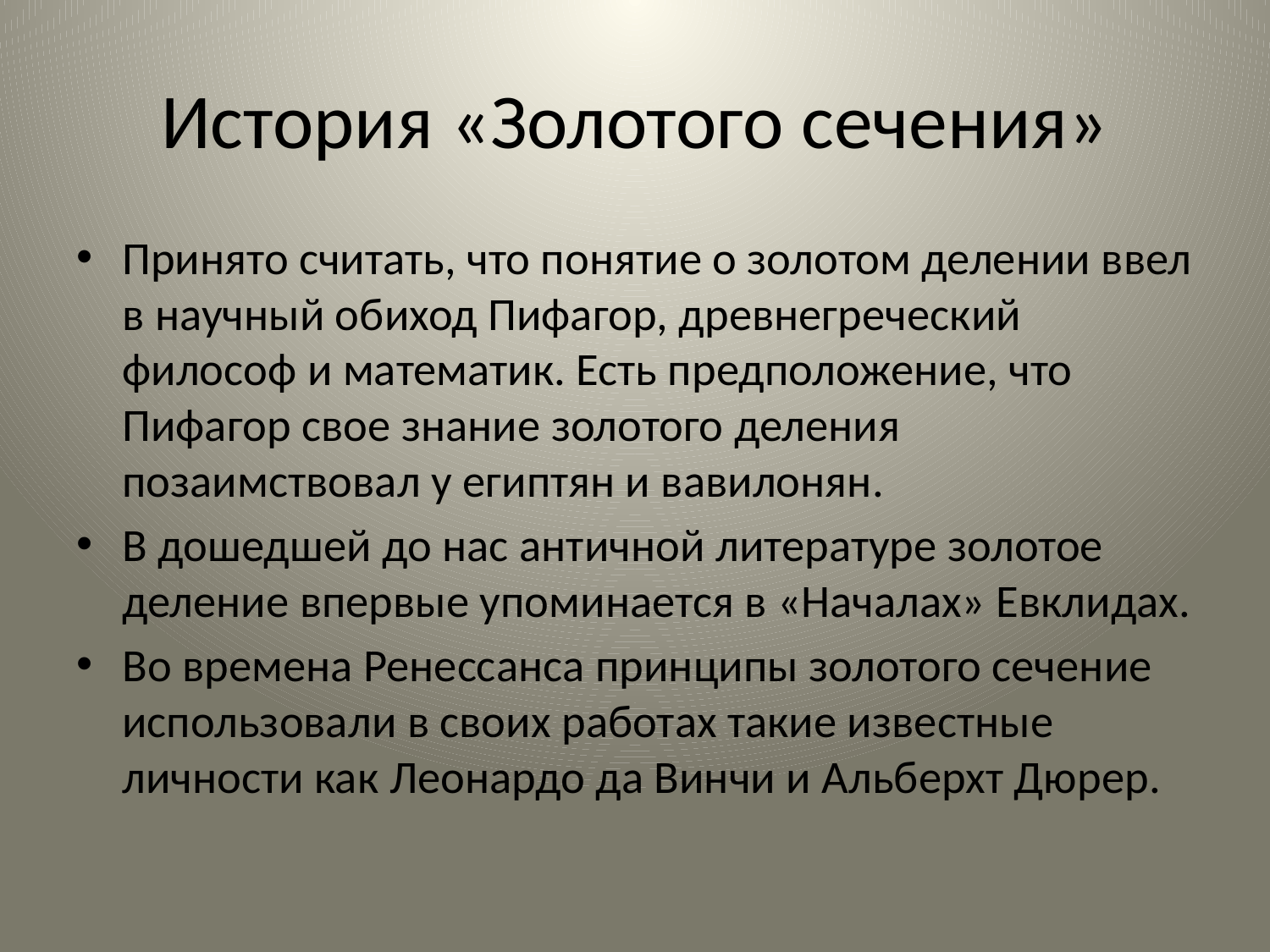

# История «Золотого сечения»
Принято считать, что понятие о золотом делении ввел в научный обиход Пифагор, древнегреческий философ и математик. Есть предположение, что Пифагор свое знание золотого деления позаимствовал у египтян и вавилонян.
В дошедшей до нас античной литературе золотое деление впервые упоминается в «Началах» Евклидах.
Во времена Ренессанса принципы золотого сечение использовали в своих работах такие известные личности как Леонардо да Винчи и Альберхт Дюрер.